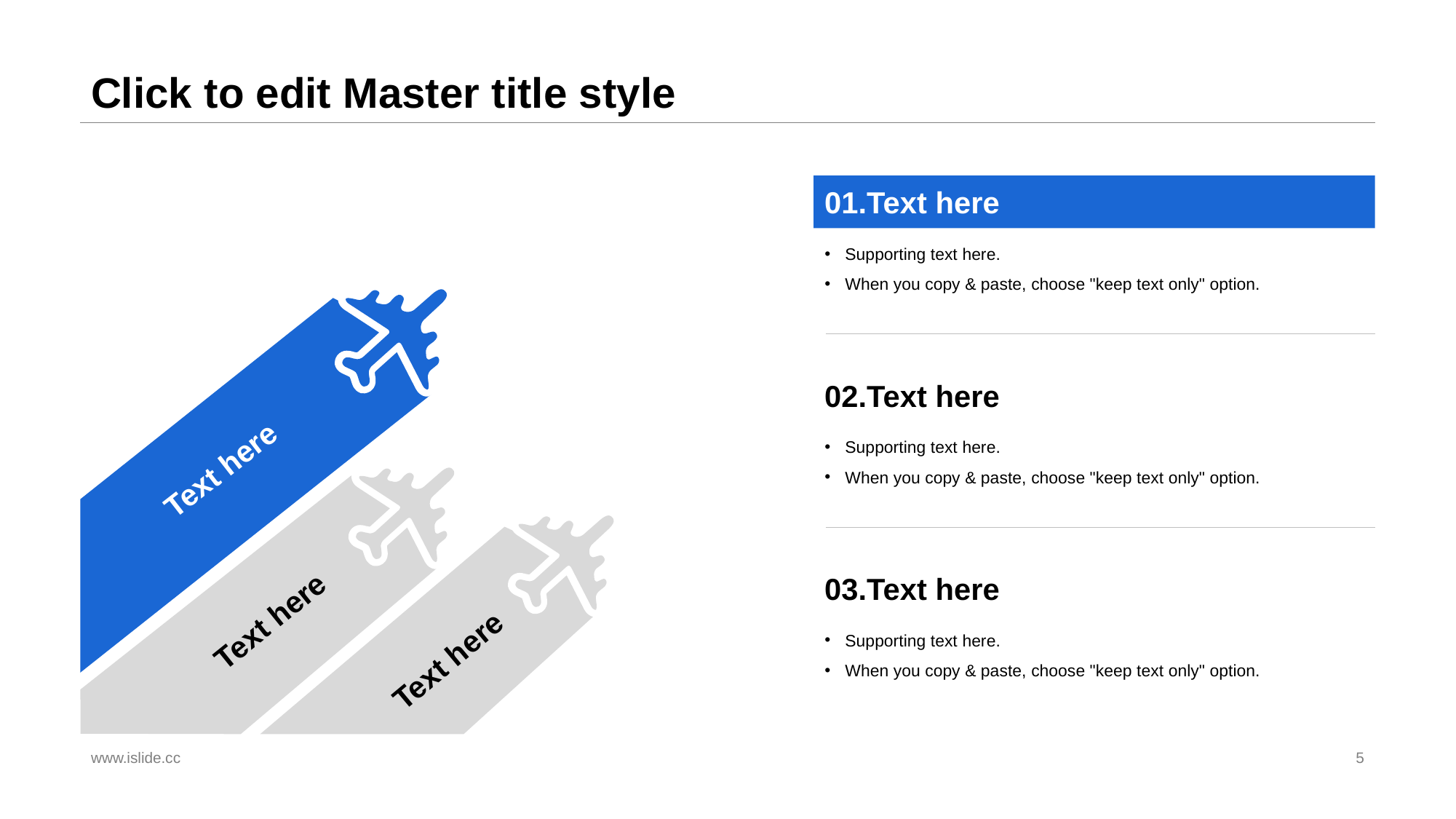

# Click to edit Master title style
01.Text here
Supporting text here.
When you copy & paste, choose "keep text only" option.
02.Text here
Supporting text here.
When you copy & paste, choose "keep text only" option.
03.Text here
Supporting text here.
When you copy & paste, choose "keep text only" option.

Text here

Text here
Text here
www.islide.cc
5